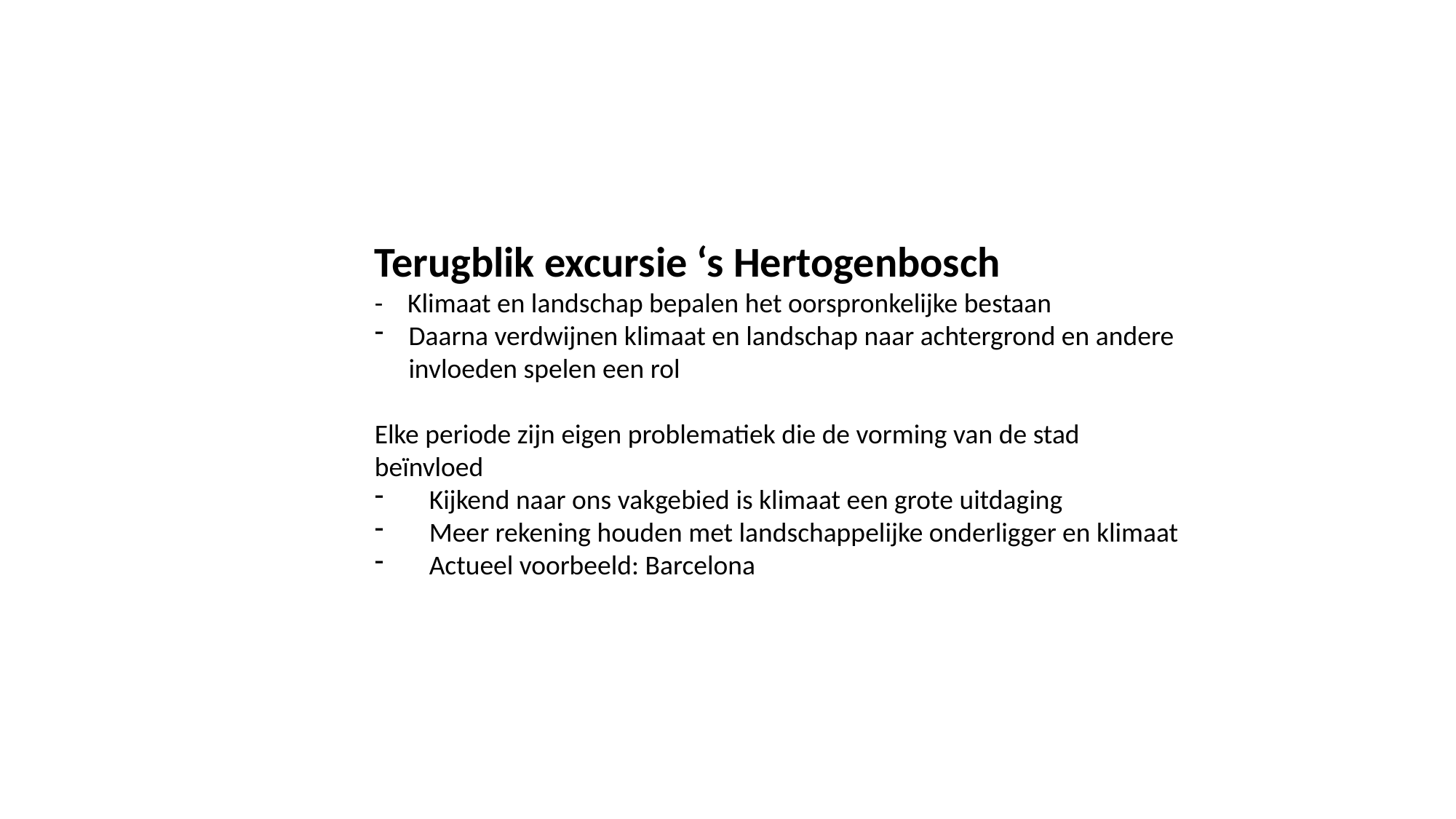

Terugblik excursie ‘s Hertogenbosch
-    Klimaat en landschap bepalen het oorspronkelijke bestaan
Daarna verdwijnen klimaat en landschap naar achtergrond en andere invloeden spelen een rol

Elke periode zijn eigen problematiek die de vorming van de stad beïnvloed
Kijkend naar ons vakgebied is klimaat een grote uitdaging
Meer rekening houden met landschappelijke onderligger en klimaat
Actueel voorbeeld: Barcelona